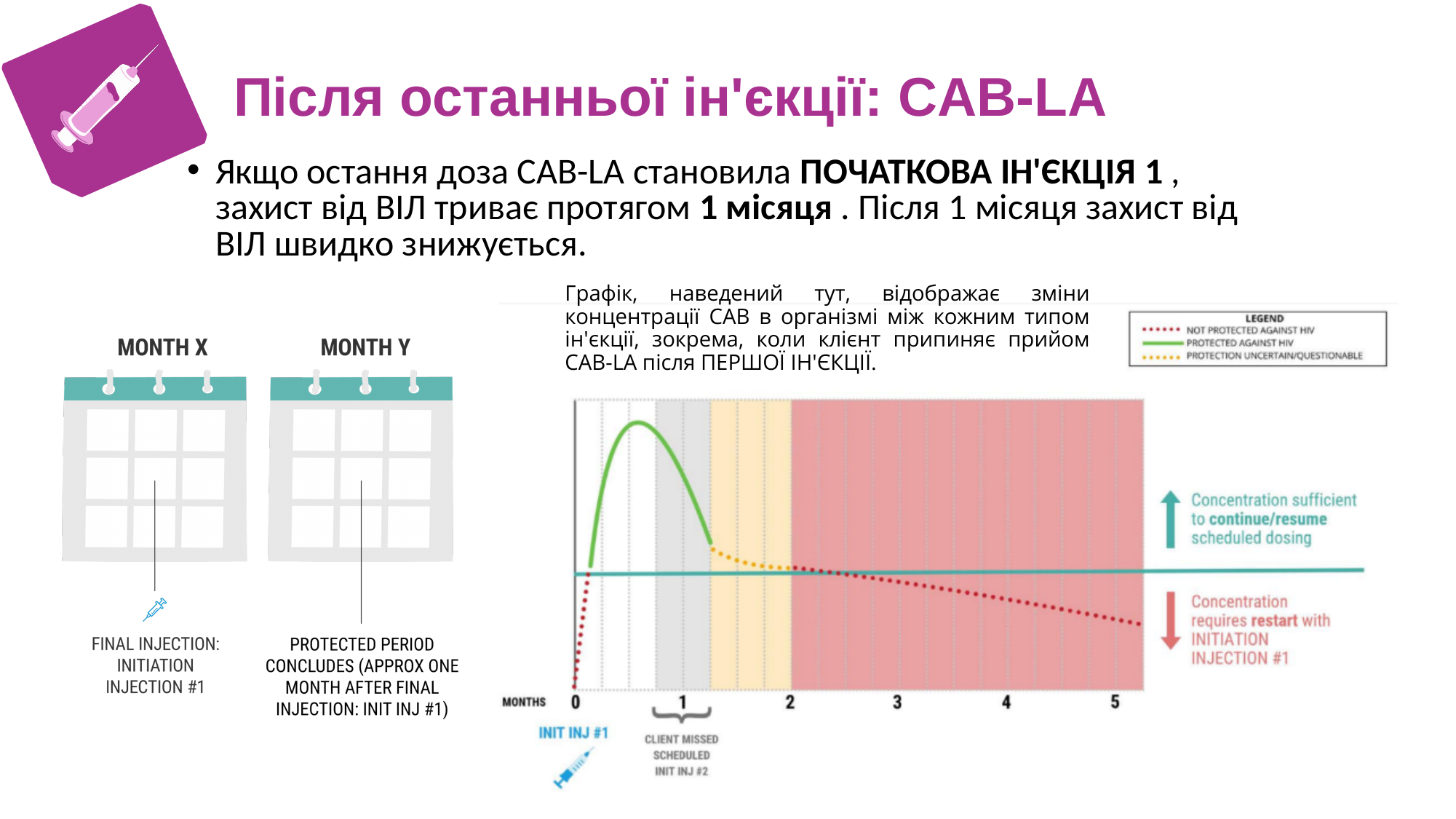

С
Після останньої ін'єкції: CAB-LA
Якщо остання доза CAB-LA становила ПОЧАТКОВА ІН'ЄКЦІЯ 1 , захист від ВІЛ триває протягом 1 місяця . Після 1 місяця захист від ВІЛ швидко знижується.
Графік, наведений тут, відображає зміни концентрації CAB в організмі між кожним типом ін'єкції, зокрема, коли клієнт припиняє прийом CAB-LA після ПЕРШОЇ ІН'ЄКЦІЇ.